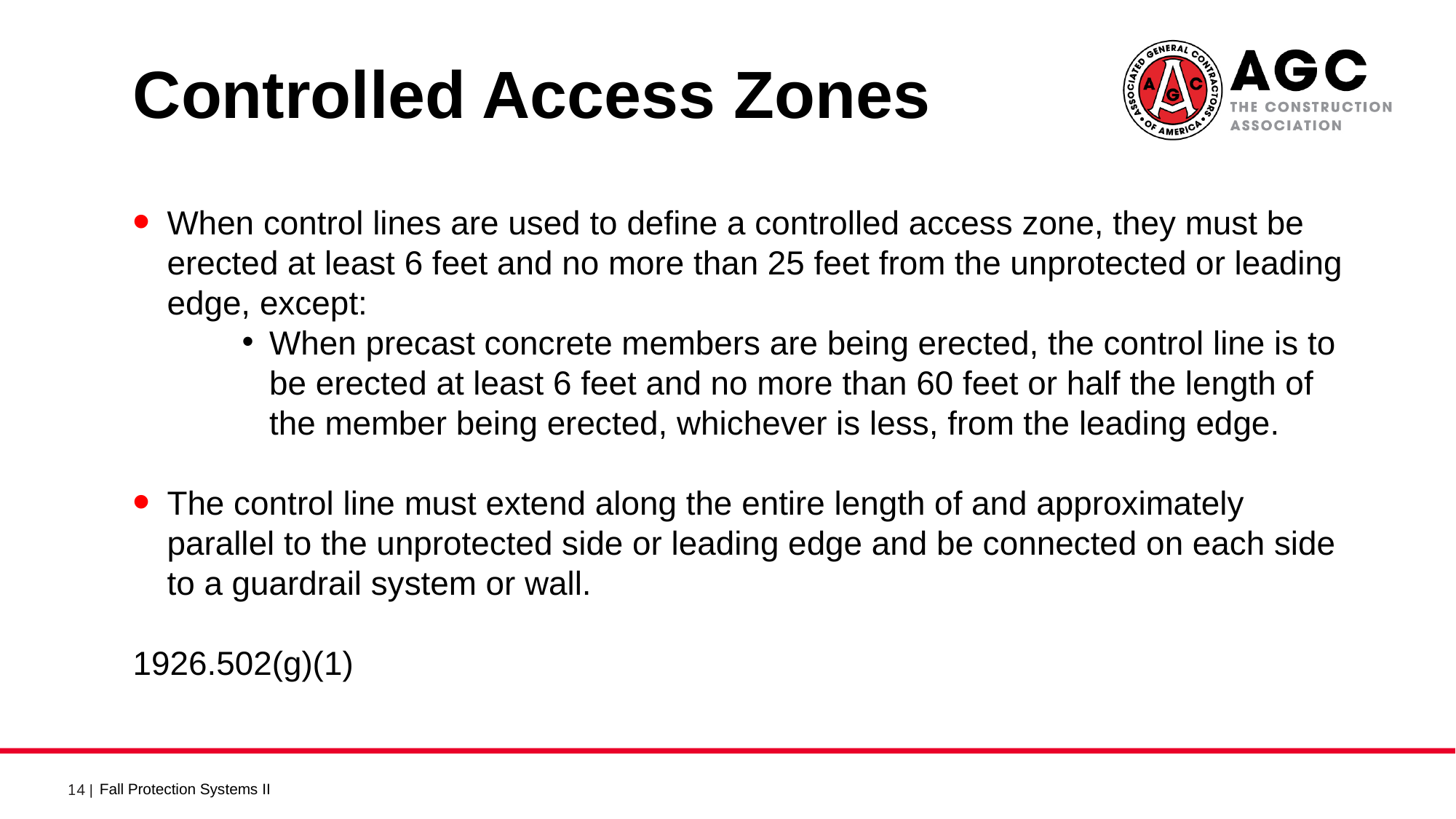

Controlled Access Zones 2
When control lines are used to define a controlled access zone, they must be erected at least 6 feet and no more than 25 feet from the unprotected or leading edge, except:
When precast concrete members are being erected, the control line is to be erected at least 6 feet and no more than 60 feet or half the length of the member being erected, whichever is less, from the leading edge.

The control line must extend along the entire length of and approximately parallel to the unprotected side or leading edge and be connected on each side to a guardrail system or wall.

1926.502(g)(1)
Fall Protection Systems II